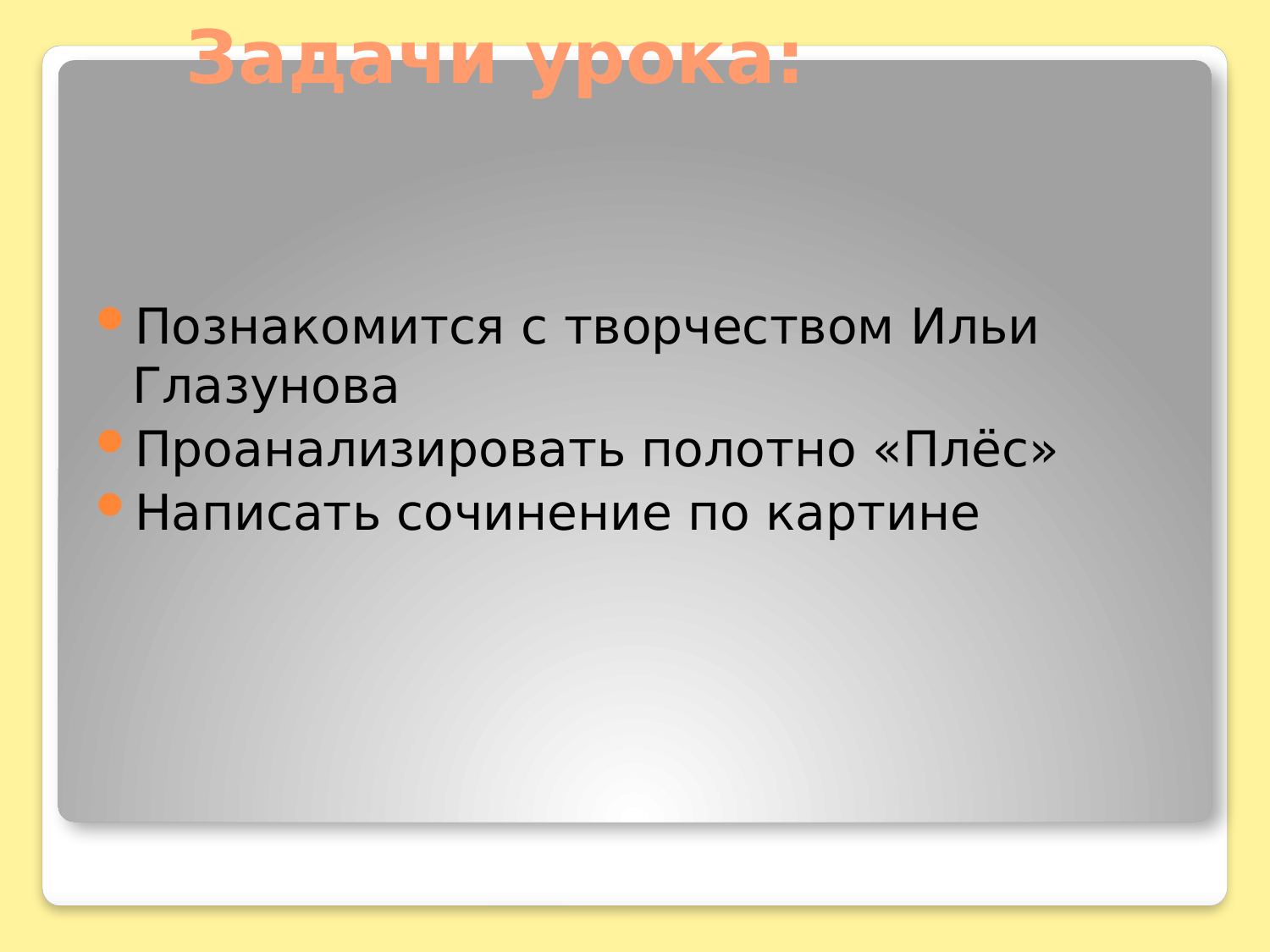

# Задачи урока:

Познакомится с творчеством Ильи Глазунова
Проанализировать полотно «Плёс»
Написать сочинение по картине